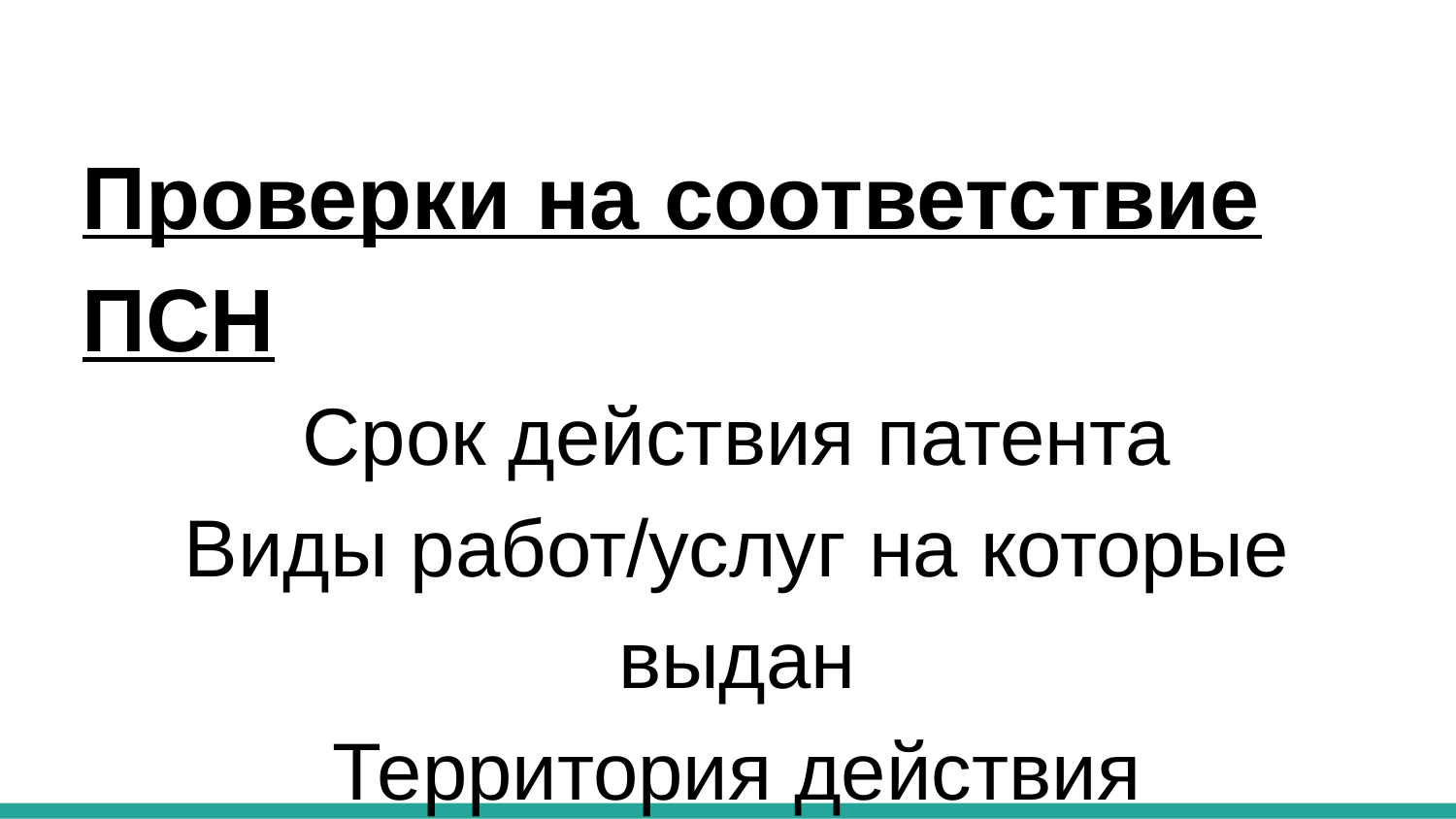

Проверки на соответствие ПСН
Срок действия патента
Виды работ/услуг на которые выдан
Территория действия